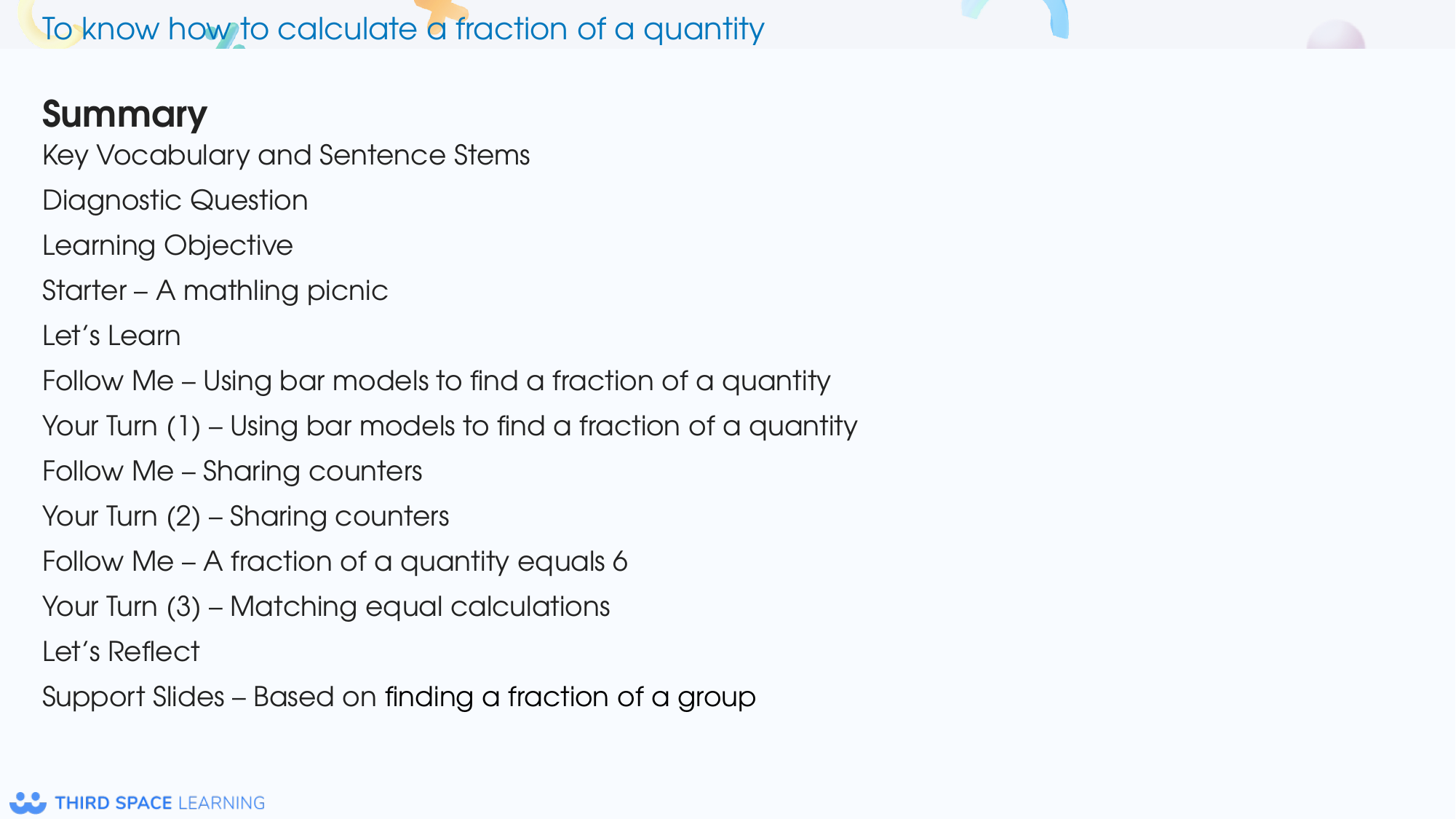

Summary
Key Vocabulary and Sentence Stems
Diagnostic Question
Learning Objective
Starter – A mathling picnic
Let’s Learn
Follow Me – Using bar models to find a fraction of a quantity
Your Turn (1) – Using bar models to find a fraction of a quantity
Follow Me – Sharing counters
Your Turn (2) – Sharing counters
Follow Me – A fraction of a quantity equals 6
Your Turn (3) – Matching equal calculations
Let’s Reflect
Support Slides – Based on finding a fraction of a group